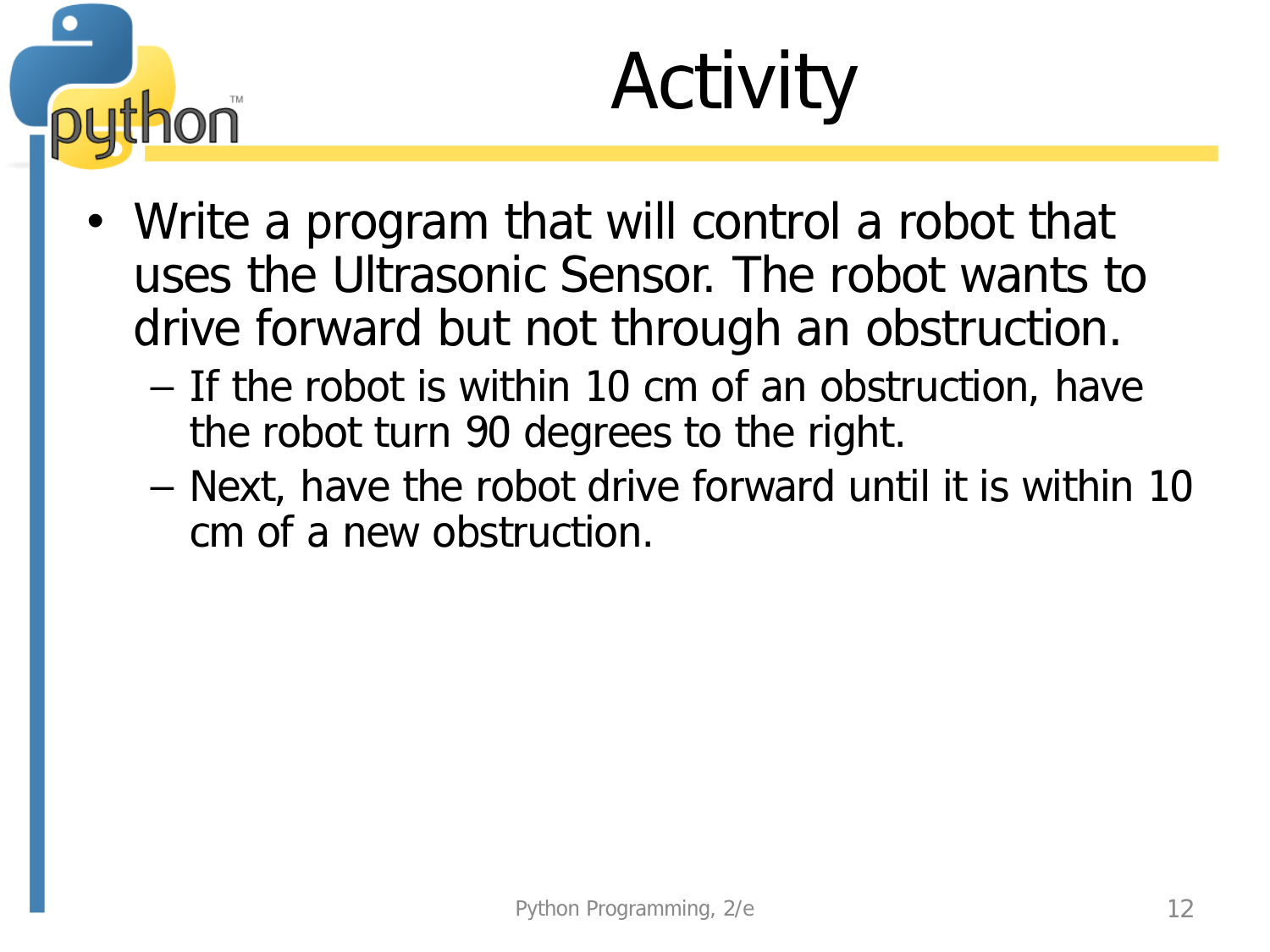

# Activity
Write a program that will control a robot that uses the Ultrasonic Sensor. The robot wants to drive forward but not through an obstruction.
If the robot is within 10 cm of an obstruction, have the robot turn 90 degrees to the right.
Next, have the robot drive forward until it is within 10 cm of a new obstruction.
Python Programming, 2/e
12